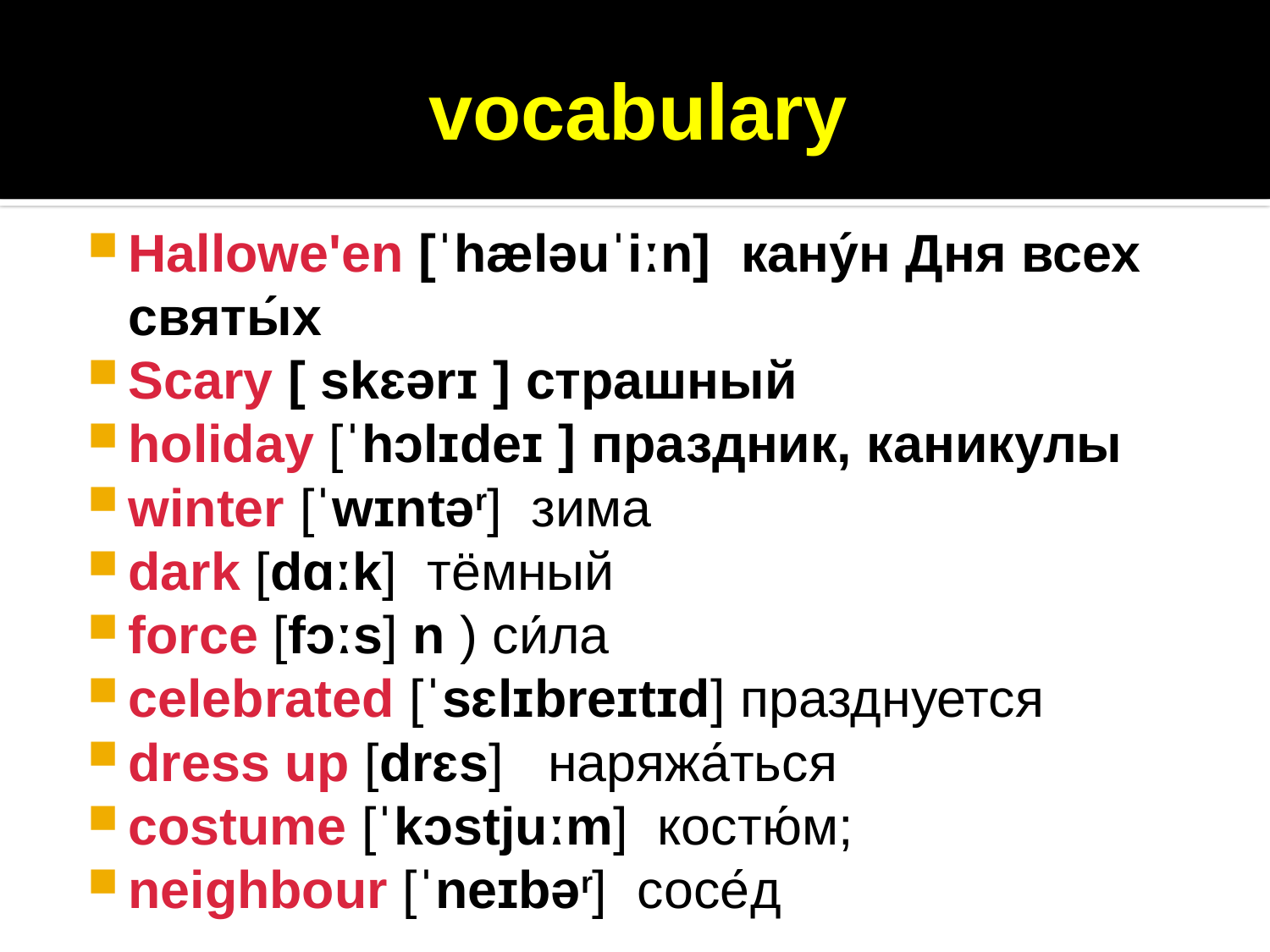

# vocabulary
Hallowe'en [ˈhæləuˈiːn]  кану́н Дня всех святы́х
Scary [ skɛərɪ ] страшный
holiday [ˈhɔlɪdeɪ ] праздник, каникулы
winter [ˈwɪntər]  зима
dark [dɑːk]  тёмный
force [fɔːs] n ) си́ла
celebrated [ˈsɛlɪbreɪtɪd] празднуется
dress up [drɛs]   наряжа́ться
costume [ˈkɔstjuːm]  костю́м;
neighbour [ˈneɪbər]  сосе́д